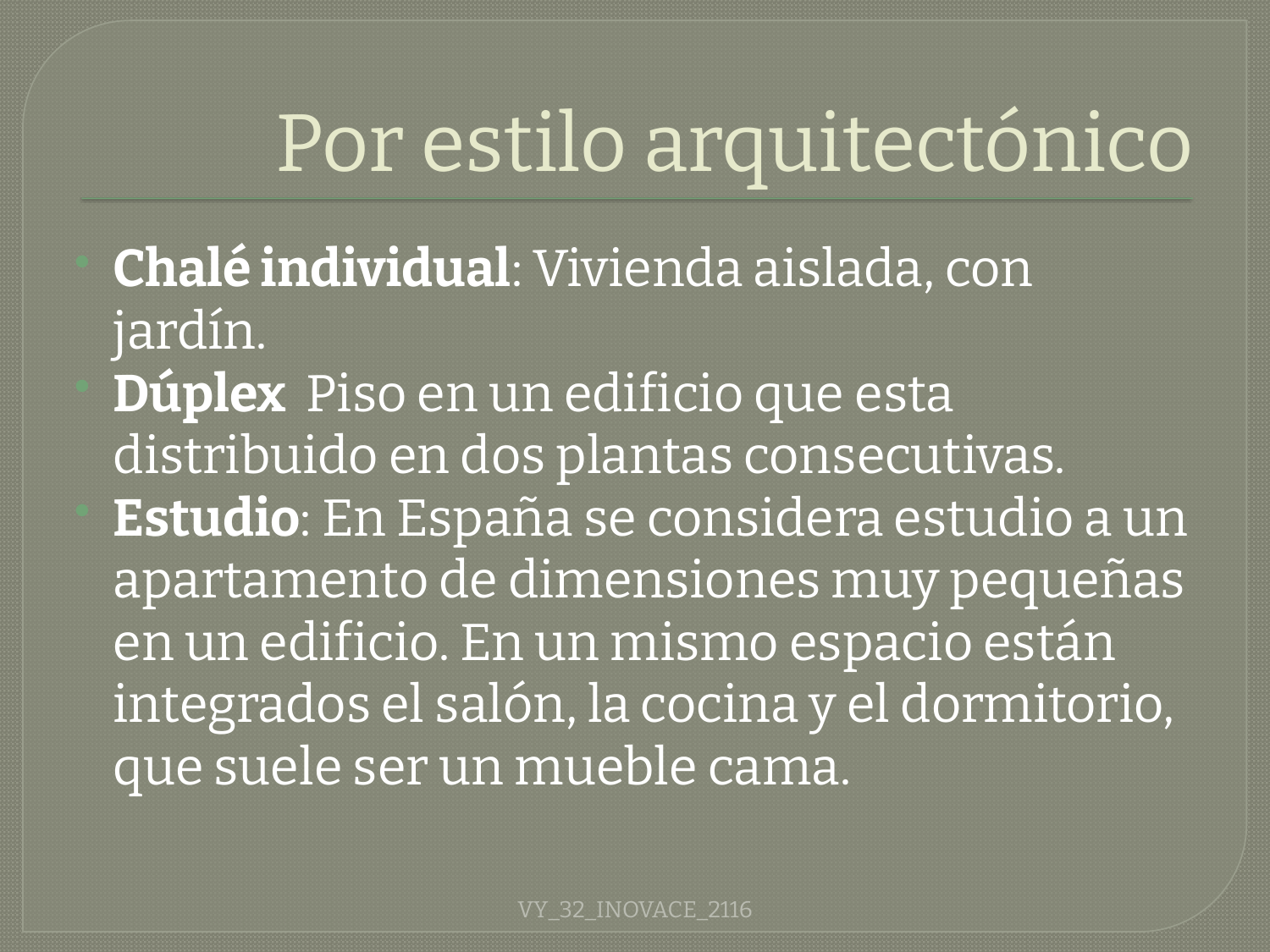

# Por estilo arquitectónico
Chalé individual: Vivienda aislada, con jardín.
Dúplex  Piso en un edificio que esta distribuido en dos plantas consecutivas.
Estudio: En España se considera estudio a un apartamento de dimensiones muy pequeñas en un edificio. En un mismo espacio están integrados el salón, la cocina y el dormitorio, que suele ser un mueble cama.

VY_32_INOVACE_2116